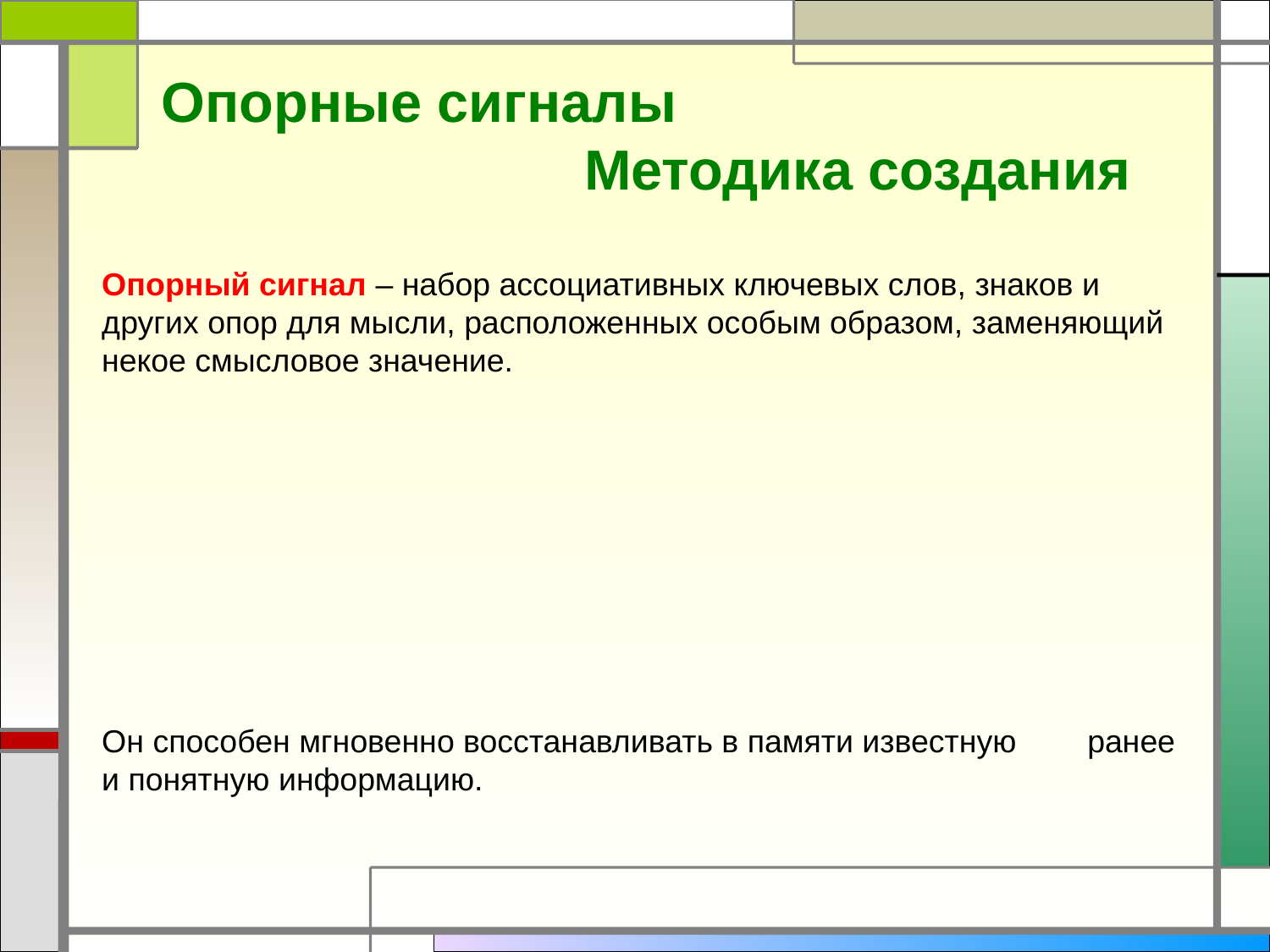

Опорные сигналы
                           Методика создания
Опорный сигнал – набор ассоциативных ключевых слов, знаков и других опор для мысли, расположенных особым образом, заменяющий некое смысловое значение.

Он способен мгновенно восстанавливать в памяти известную        ранее и понятную информацию.